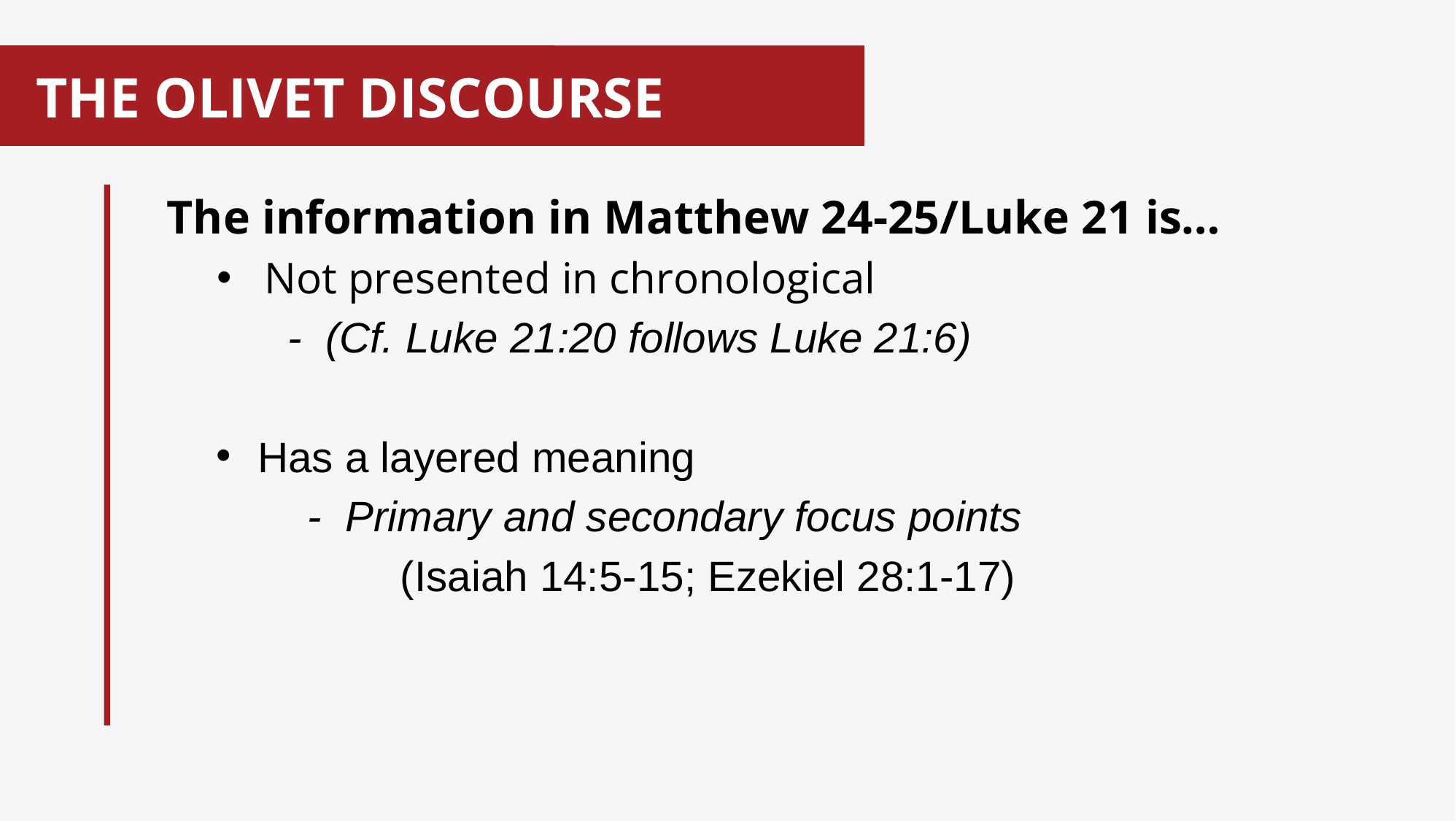

THE OLIVET DISCOURSE
#
 The information in Matthew 24-25/Luke 21 is…
Not presented in chronological
      -  (Cf. Luke 21:20 follows Luke 21:6)

Has a layered meaning
          -  Primary and secondary focus points
        (Isaiah 14:5-15; Ezekiel 28:1-17)